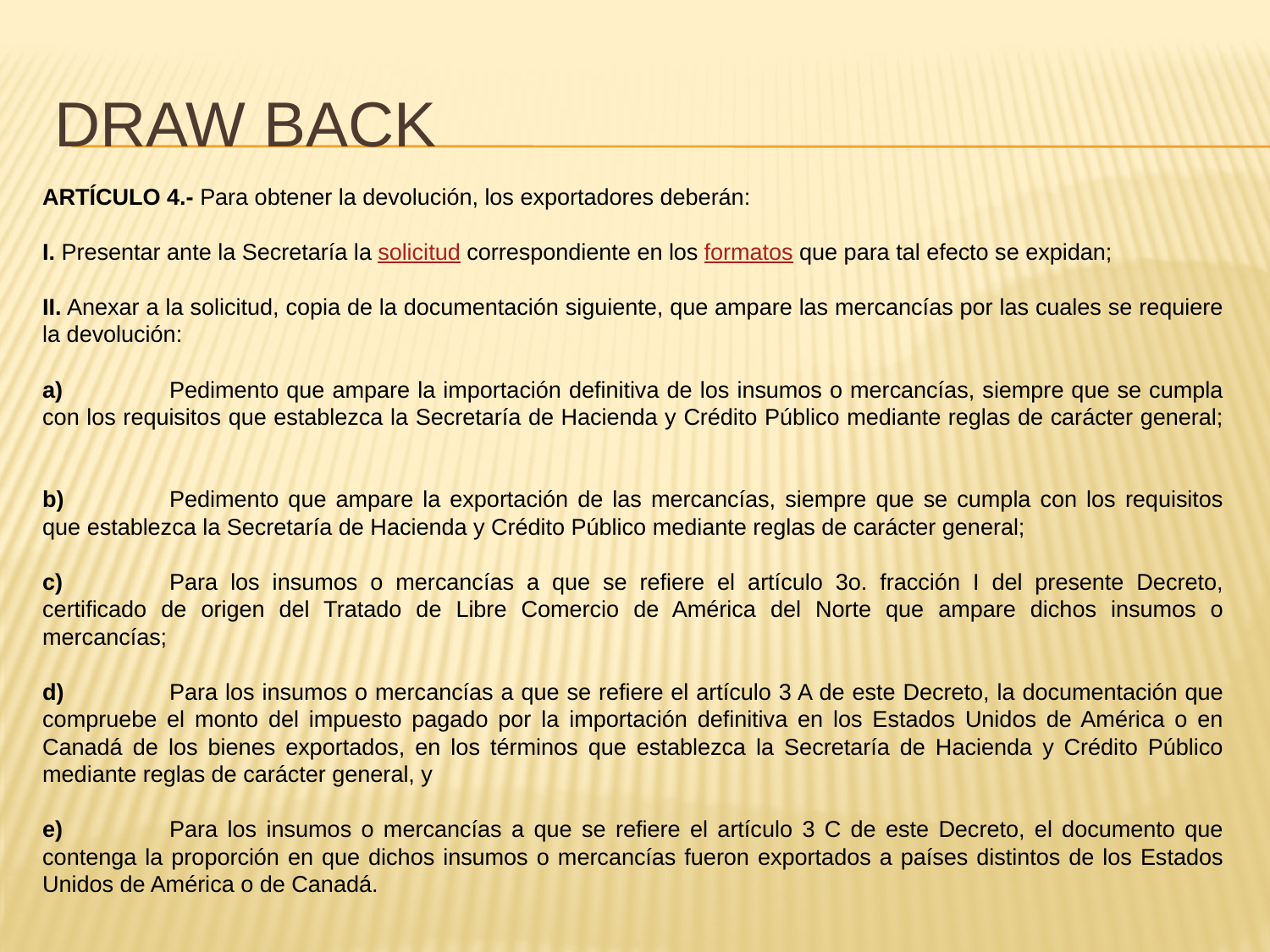

# DRAW BACK
ARTÍCULO 4.- Para obtener la devolución, los exportadores deberán:

I. Presentar ante la Secretaría la solicitud correspondiente en los formatos que para tal efecto se expidan;

II. Anexar a la solicitud, copia de la documentación siguiente, que ampare las mercancías por las cuales se requiere la devolución:

a)	Pedimento que ampare la importación definitiva de los insumos o mercancías, siempre que se cumpla con los requisitos que establezca la Secretaría de Hacienda y Crédito Público mediante reglas de carácter general;

b)	Pedimento que ampare la exportación de las mercancías, siempre que se cumpla con los requisitos que establezca la Secretaría de Hacienda y Crédito Público mediante reglas de carácter general;

c)	Para los insumos o mercancías a que se refiere el artículo 3o. fracción I del presente Decreto, certificado de origen del Tratado de Libre Comercio de América del Norte que ampare dichos insumos o mercancías;

d)	Para los insumos o mercancías a que se refiere el artículo 3 A de este Decreto, la documentación que compruebe el monto del impuesto pagado por la importación definitiva en los Estados Unidos de América o en Canadá de los bienes exportados, en los términos que establezca la Secretaría de Hacienda y Crédito Público mediante reglas de carácter general, y

e)	Para los insumos o mercancías a que se refiere el artículo 3 C de este Decreto, el documento que contenga la proporción en que dichos insumos o mercancías fueron exportados a países distintos de los Estados Unidos de América o de Canadá.